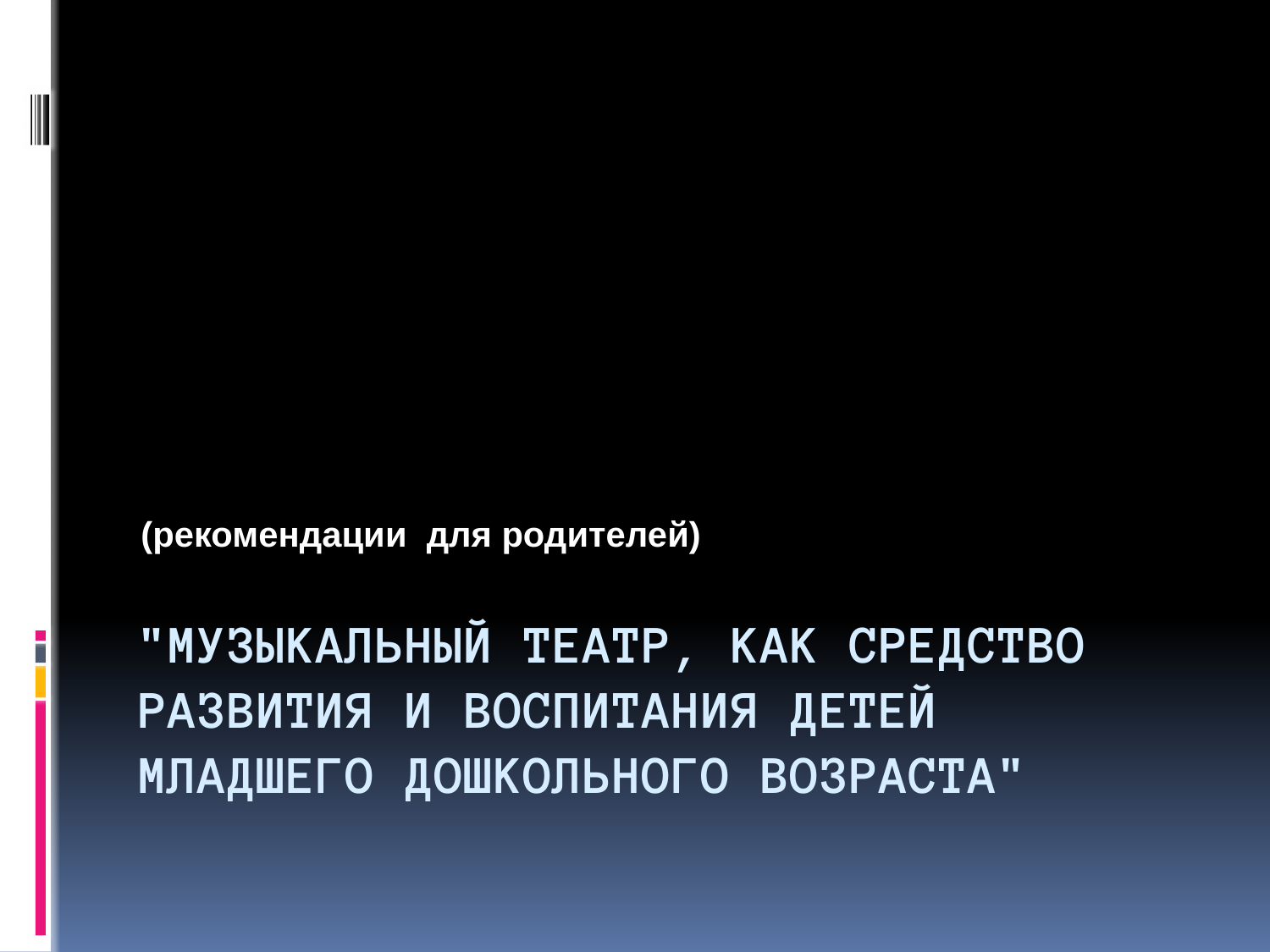

(рекомендации  для родителей)

# "Музыкальный театр, как средство развития и воспитания детей младшего дошкольного возраста"